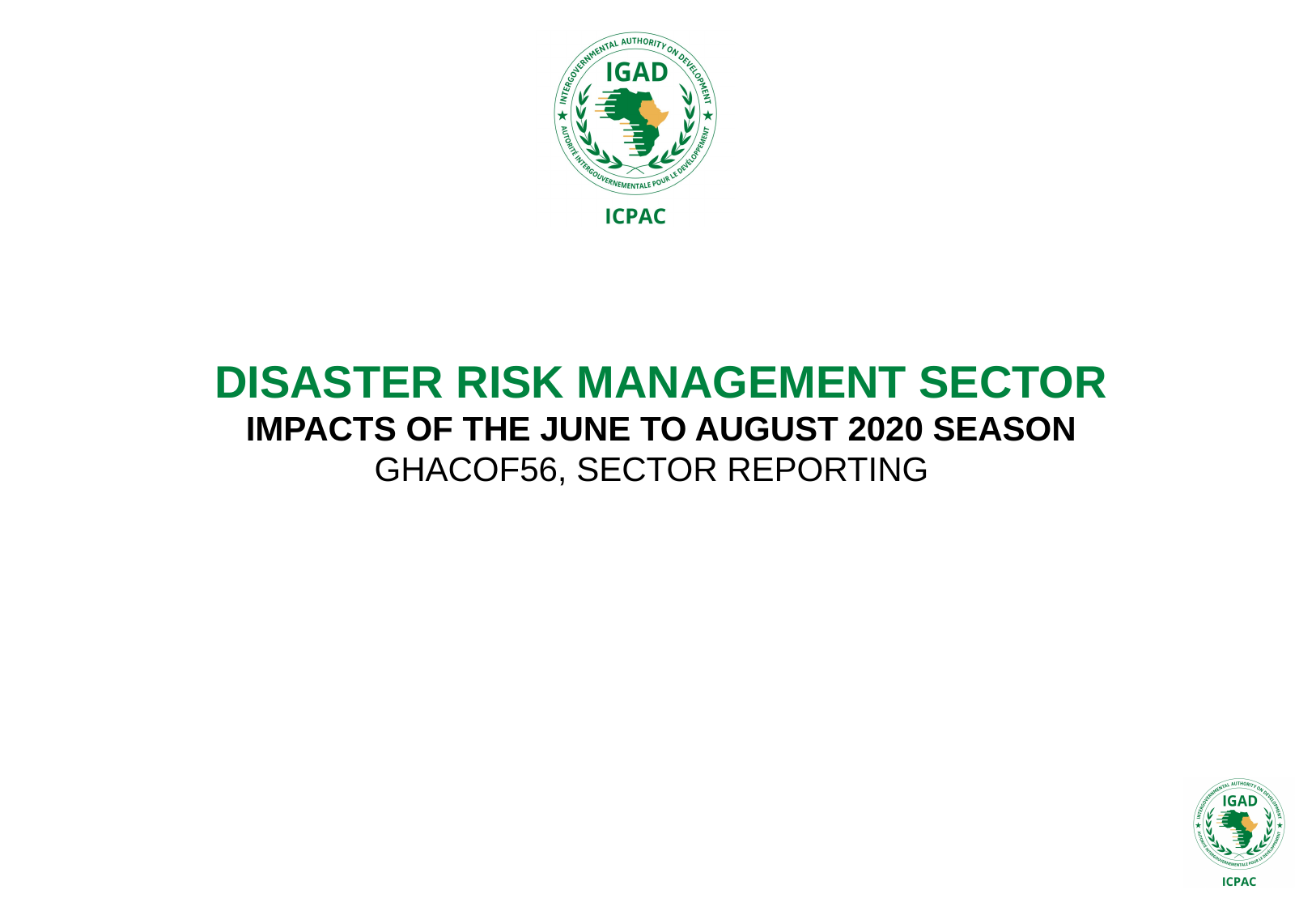

# DISASTER RISK MANAGEMENT SECTOR IMPACTS OF THE JUNE TO AUGUST 2020 SEASON ghacof56, Sector reporting